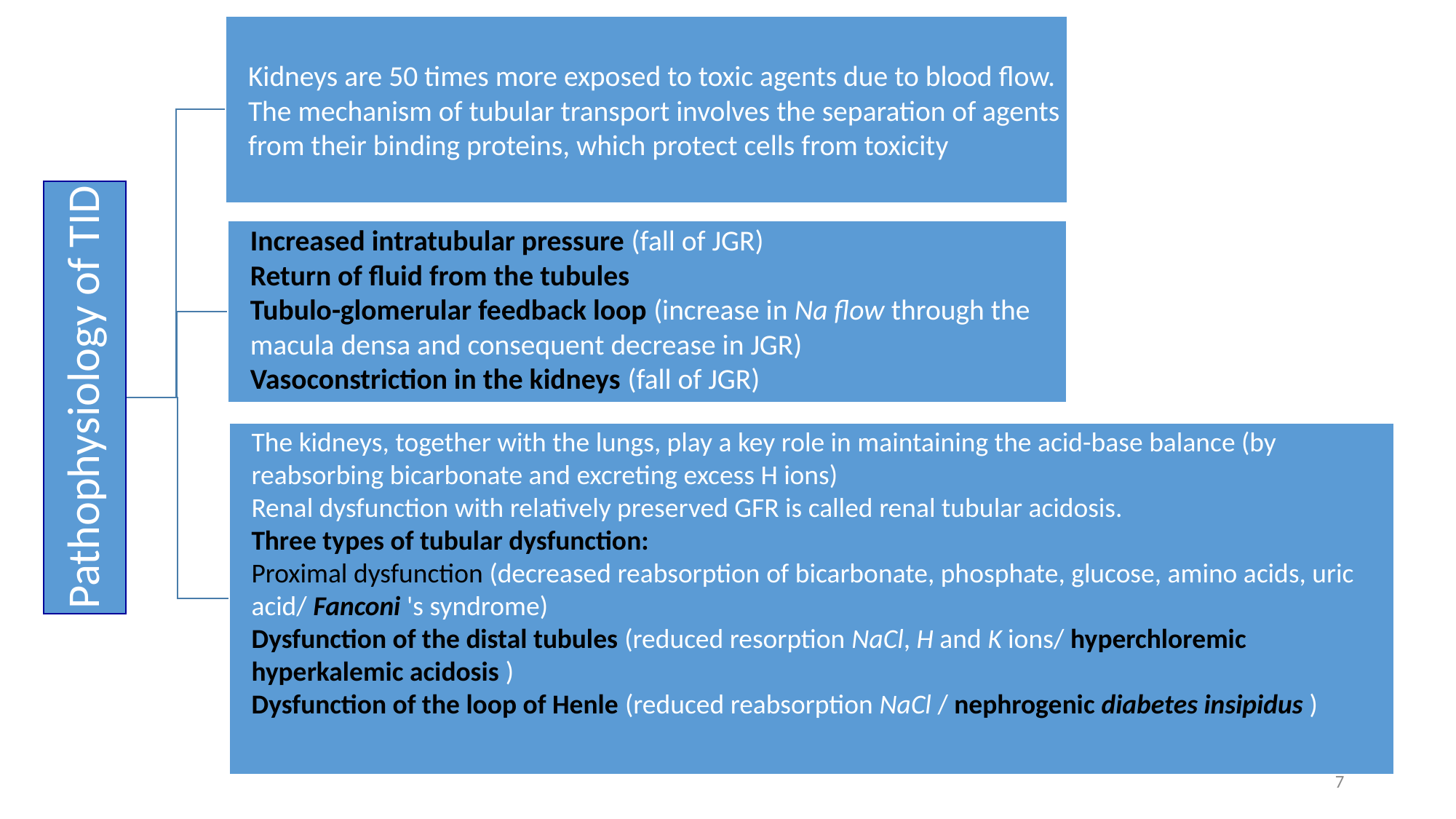

Pathophysiology of TID
Kidneys are 50 times more exposed to toxic agents due to blood flow.
The mechanism of tubular transport involves the separation of agents from their binding proteins, which protect cells from toxicity
Increased intratubular pressure (fall of JGR)
Return of fluid from the tubules
Tubulo-glomerular feedback loop (increase in Na flow through the macula densa and consequent decrease in JGR)
Vasoconstriction in the kidneys (fall of JGR)
The kidneys, together with the lungs, play a key role in maintaining the acid-base balance (by reabsorbing bicarbonate and excreting excess H ions)
Renal dysfunction with relatively preserved GFR is called renal tubular acidosis.
Three types of tubular dysfunction:
Proximal dysfunction (decreased reabsorption of bicarbonate, phosphate, glucose, amino acids, uric acid/ Fanconi 's syndrome)
Dysfunction of the distal tubules (reduced resorption NaCl, H and K ions/ hyperchloremic hyperkalemic acidosis )
Dysfunction of the loop of Henle (reduced reabsorption NaCl / nephrogenic diabetes insipidus )
7